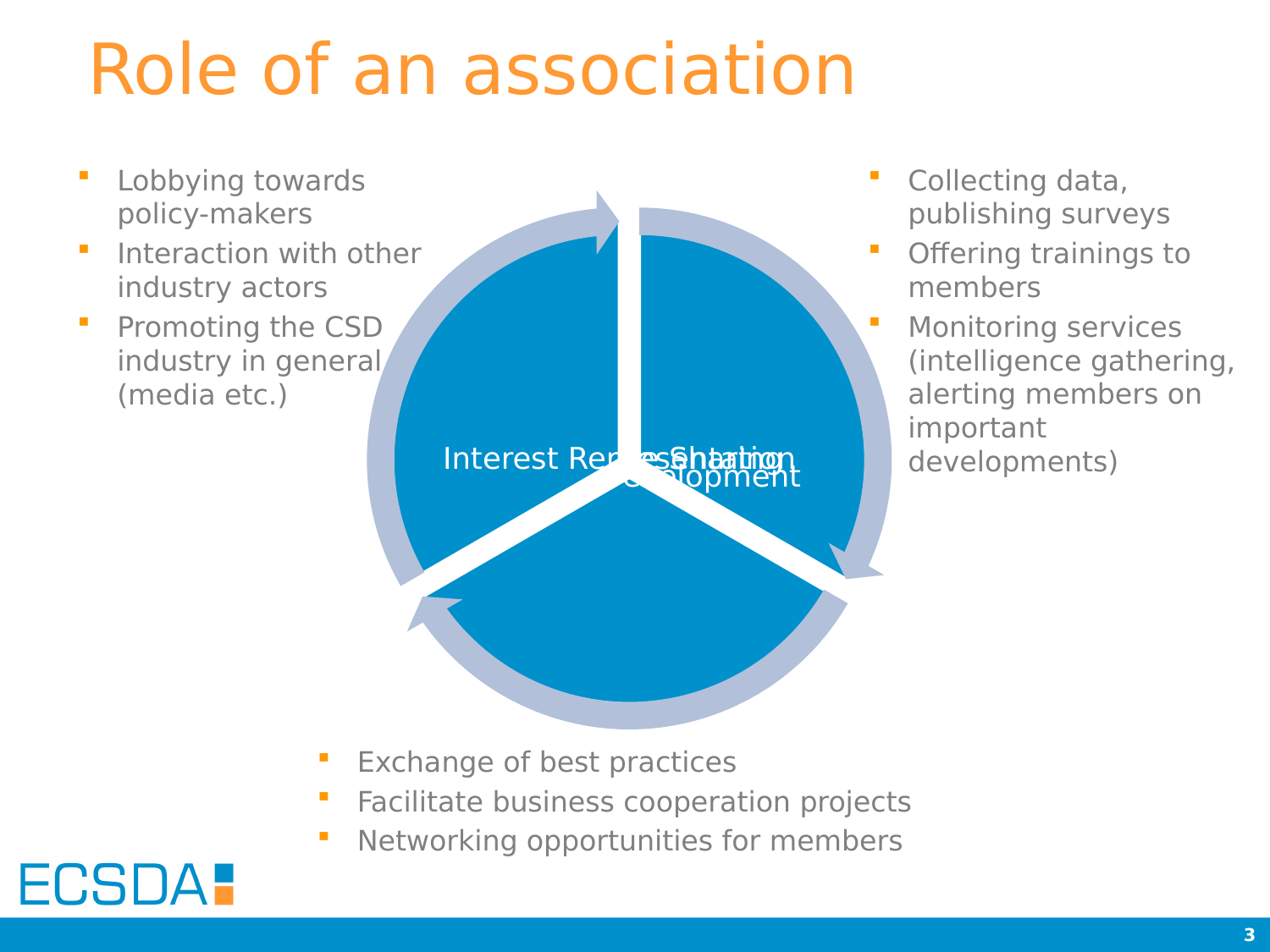

# Role of an association
Lobbying towards policy-makers
Interaction with other industry actors
Promoting the CSD industry in general (media etc.)

Collecting data, publishing surveys
Offering trainings to members
Monitoring services (intelligence gathering, alerting members on important developments)
Knowledge Sharing
Business Development
Interest Representation
Exchange of best practices
Facilitate business cooperation projects
Networking opportunities for members
3